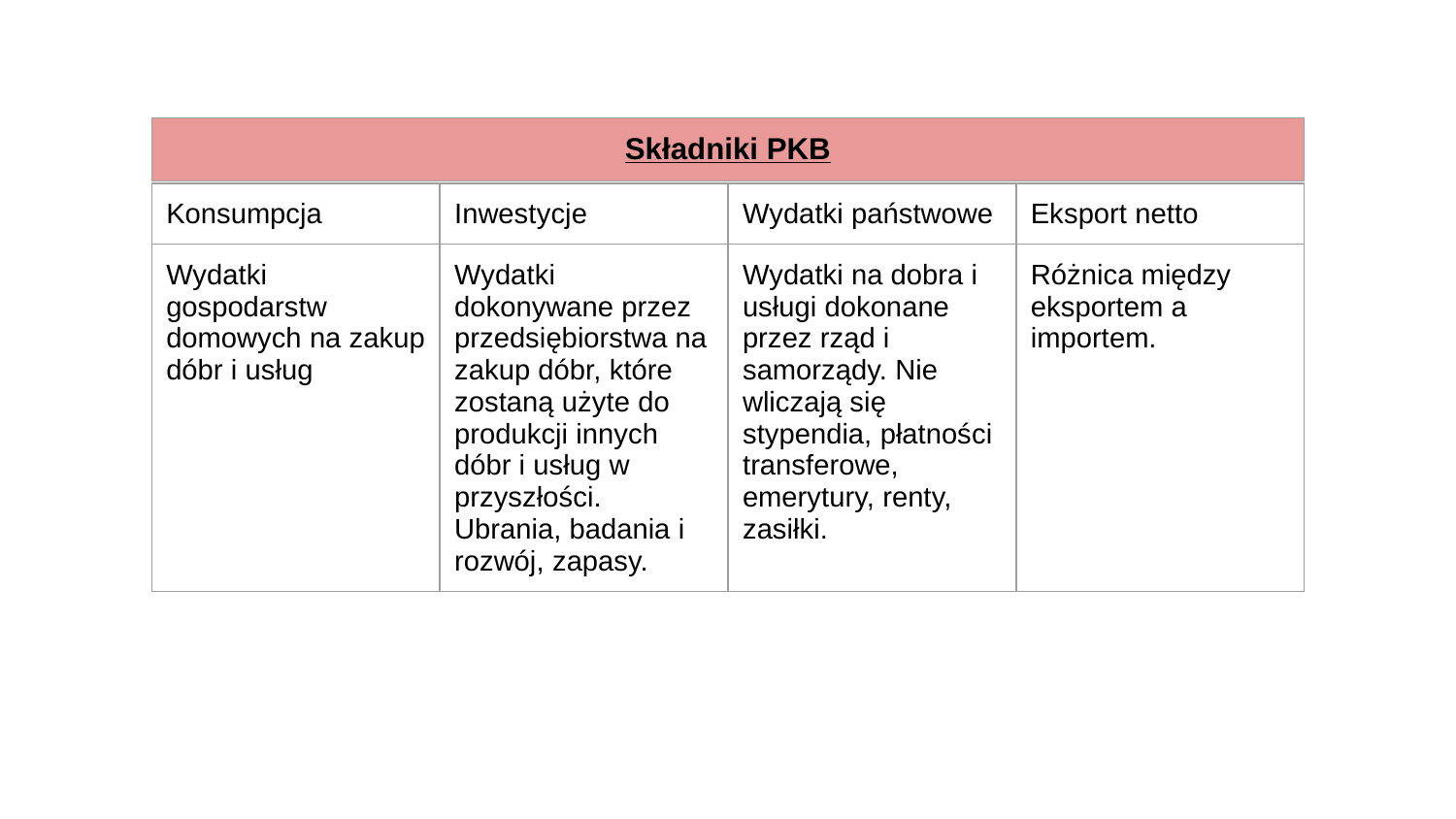

#
| Składniki PKB |
| --- |

| Konsumpcja | Inwestycje | Wydatki państwowe | Eksport netto |
| --- | --- | --- | --- |
| Wydatki gospodarstw domowych na zakup dóbr i usług | Wydatki dokonywane przez przedsiębiorstwa na zakup dóbr, które zostaną użyte do produkcji innych dóbr i usług w przyszłości. Ubrania, badania i rozwój, zapasy. | Wydatki na dobra i usługi dokonane przez rząd i samorządy. Nie wliczają się stypendia, płatności transferowe, emerytury, renty, zasiłki. | Różnica między eksportem a importem. |